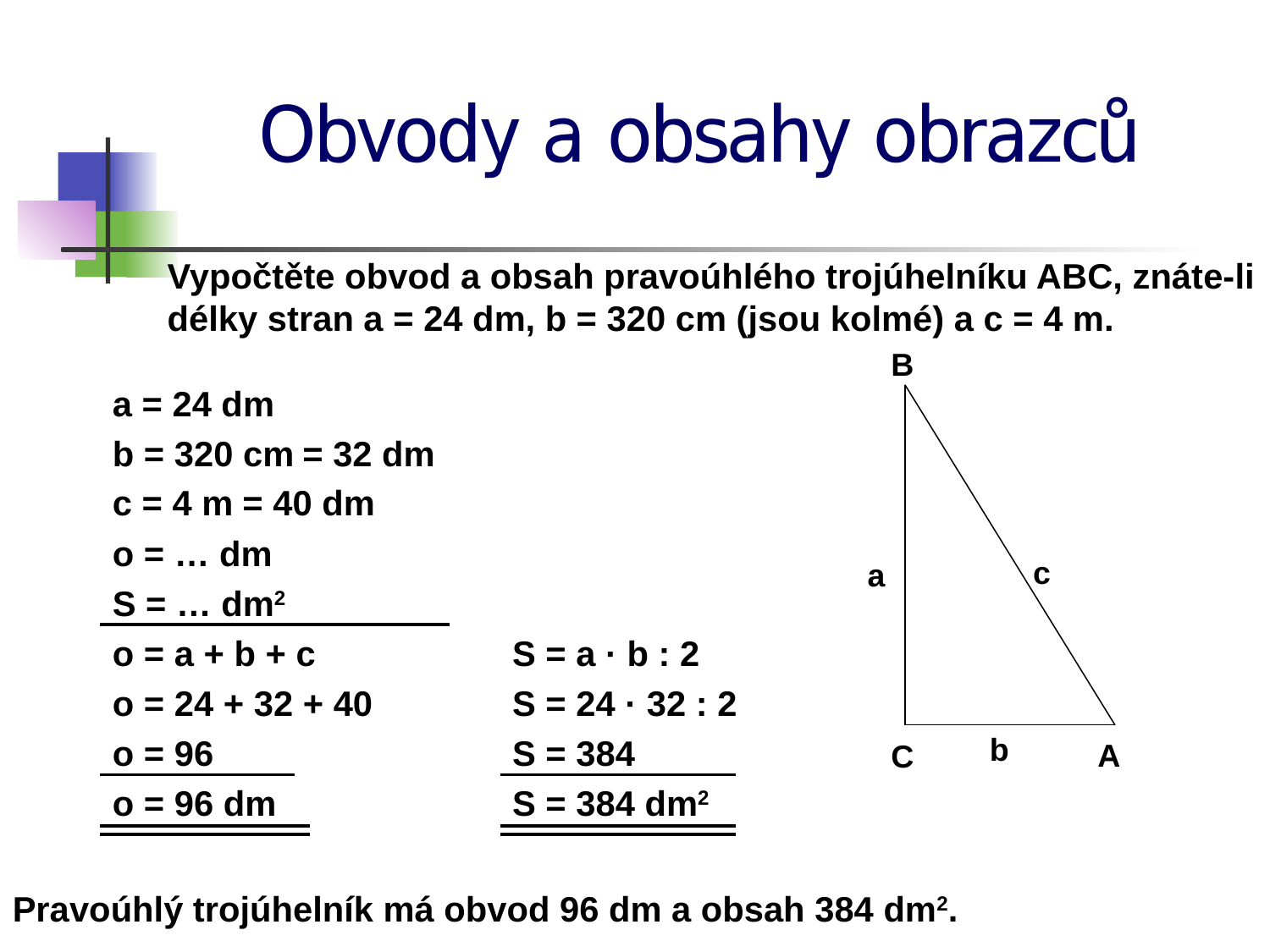

# Obvody a obsahy obrazců
Vypočtěte obvod a obsah pravoúhlého trojúhelníku ABC, znáte-li délky stran a = 24 dm, b = 320 cm (jsou kolmé) a c = 4 m.
B
a = 24 dm
b = 320 cm
= 32 dm
c = 4 m
= 40 dm
o = … dm
c
a
S = … dm2
o = a + b + c
S = a · b : 2
o = 24 + 32 + 40
S = 24 · 32 : 2
b
o = 96
S = 384
A
C
o = 96 dm
S = 384 dm2
Pravoúhlý trojúhelník má obvod 96 dm a obsah 384 dm2.